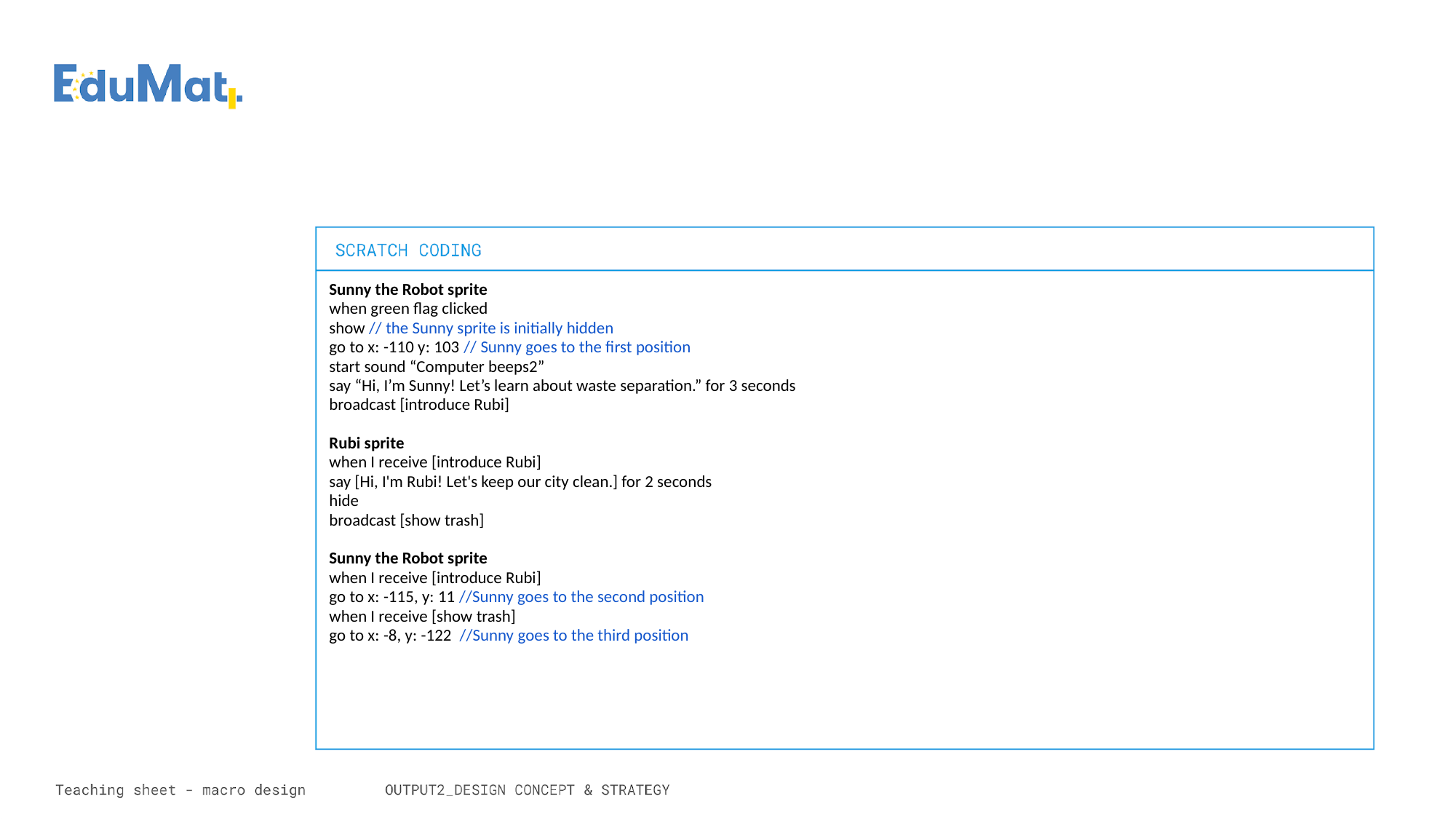

Sunny the Robot sprite
when green flag clicked
show // the Sunny sprite is initially hidden
go to x: -110 y: 103 // Sunny goes to the first position
start sound “Computer beeps2”
say “Hi, I’m Sunny! Let’s learn about waste separation.” for 3 seconds
broadcast [introduce Rubi]

Rubi sprite
when I receive [introduce Rubi]
say [Hi, I'm Rubi! Let's keep our city clean.] for 2 seconds
hide
broadcast [show trash]

Sunny the Robot sprite
when I receive [introduce Rubi]
go to x: -115, y: 11 //Sunny goes to the second position
when I receive [show trash]
go to x: -8, y: -122  //Sunny goes to the third position